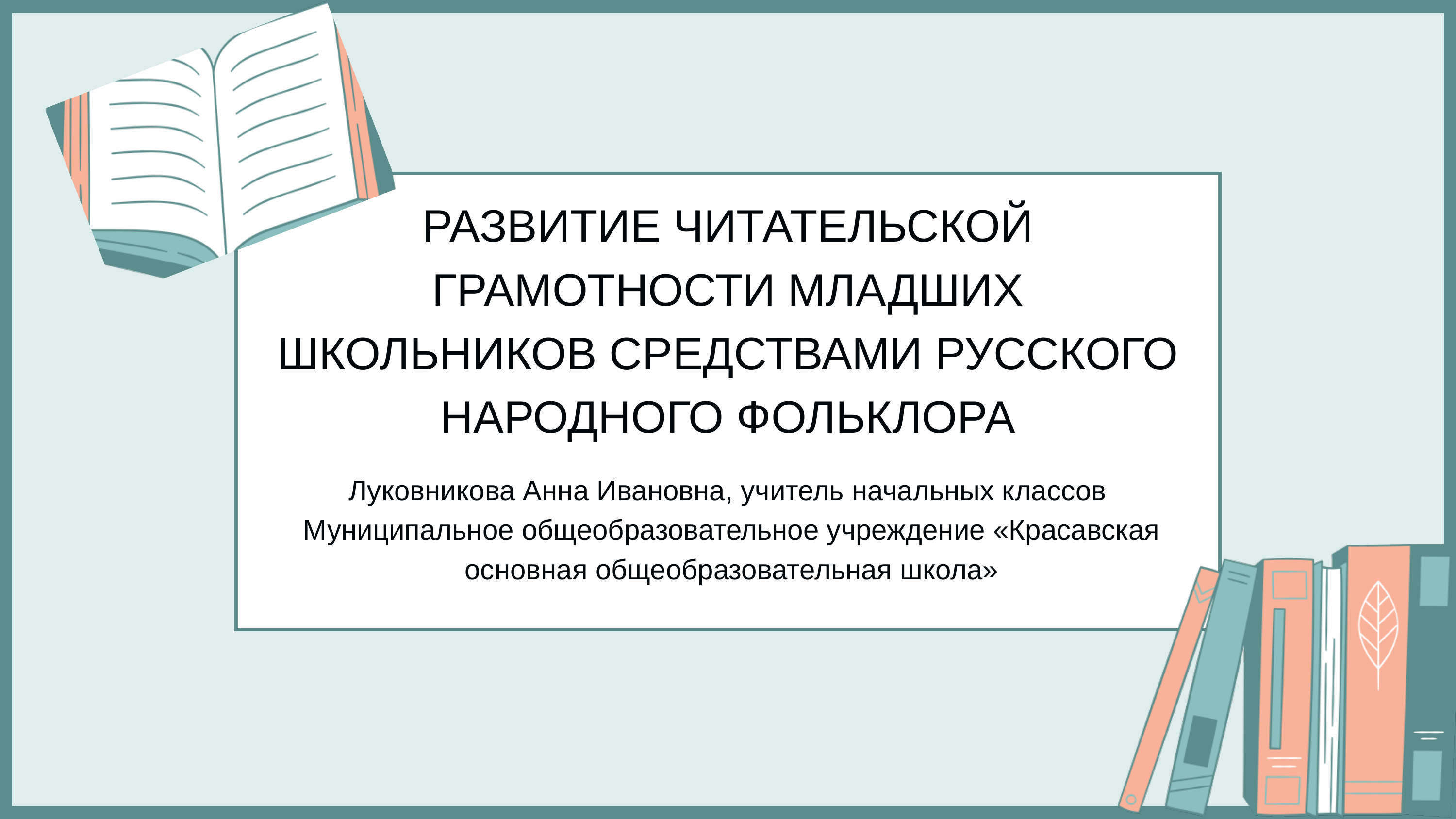

РАЗВИТИЕ ЧИТАТЕЛЬСКОЙ ГРАМОТНОСТИ МЛАДШИХ ШКОЛЬНИКОВ СРЕДСТВАМИ РУССКОГО НАРОДНОГО ФОЛЬКЛОРА
Луковникова Анна Ивановна, учитель начальных классов
 Муниципальное общеобразовательное учреждение «Красавская  основная общеобразовательная школа»